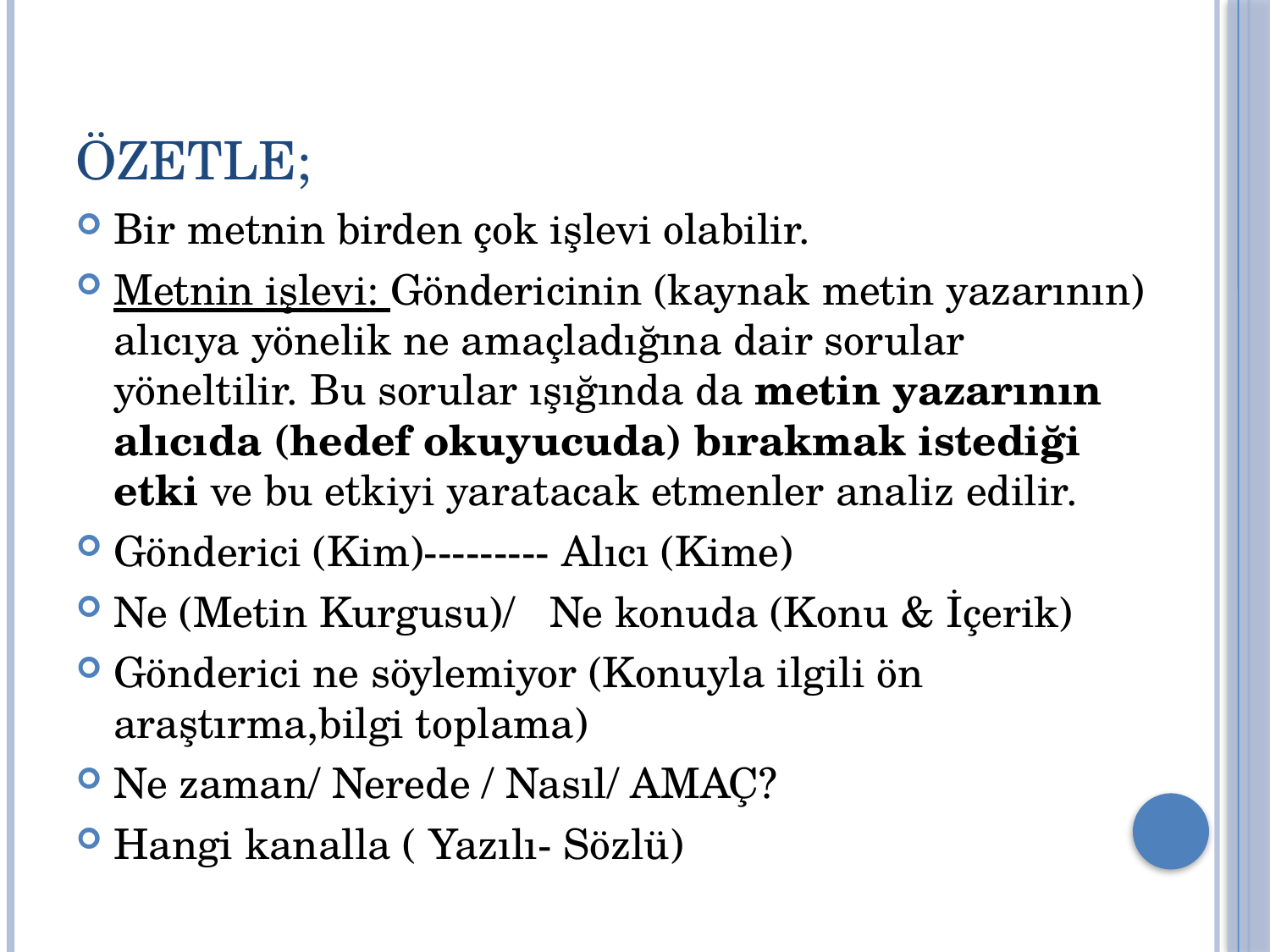

# Özetle;
Bir metnin birden çok işlevi olabilir.
Metnin işlevi: Göndericinin (kaynak metin yazarının) alıcıya yönelik ne amaçladığına dair sorular yöneltilir. Bu sorular ışığında da metin yazarının alıcıda (hedef okuyucuda) bırakmak istediği etki ve bu etkiyi yaratacak etmenler analiz edilir.
Gönderici (Kim)--------- Alıcı (Kime)
Ne (Metin Kurgusu)/   Ne konuda (Konu & İçerik)
Gönderici ne söylemiyor (Konuyla ilgili ön araştırma,bilgi toplama)
Ne zaman/ Nerede / Nasıl/ AMAÇ?
Hangi kanalla ( Yazılı- Sözlü)